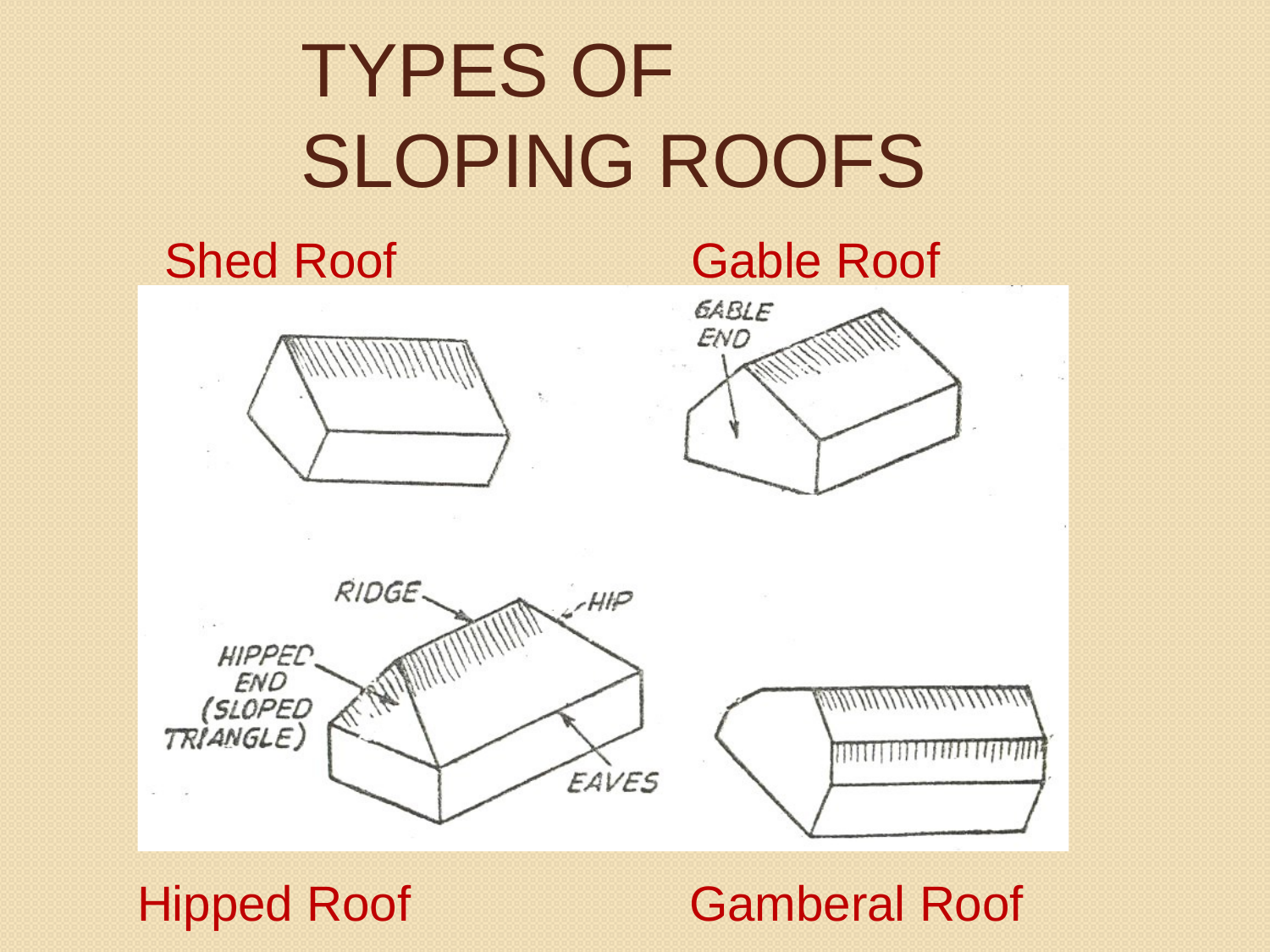

# TYPES OF SLOPING ROOFS
Shed Roof	Gable Roof

Hipped Roof
Gamberal Roof